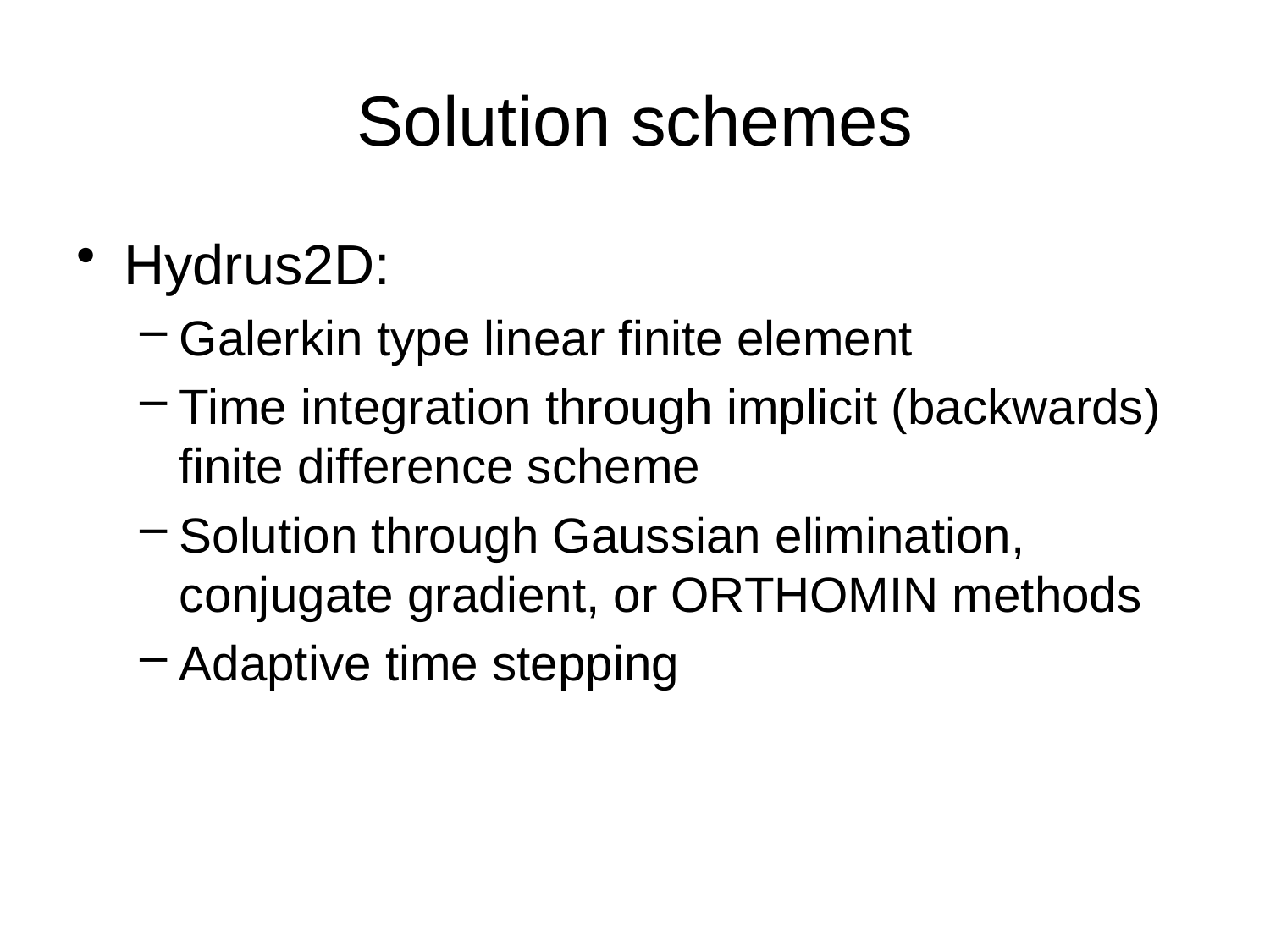

# Solution schemes
Hydrus2D:
Galerkin type linear finite element
Time integration through implicit (backwards) finite difference scheme
Solution through Gaussian elimination, conjugate gradient, or ORTHOMIN methods
Adaptive time stepping